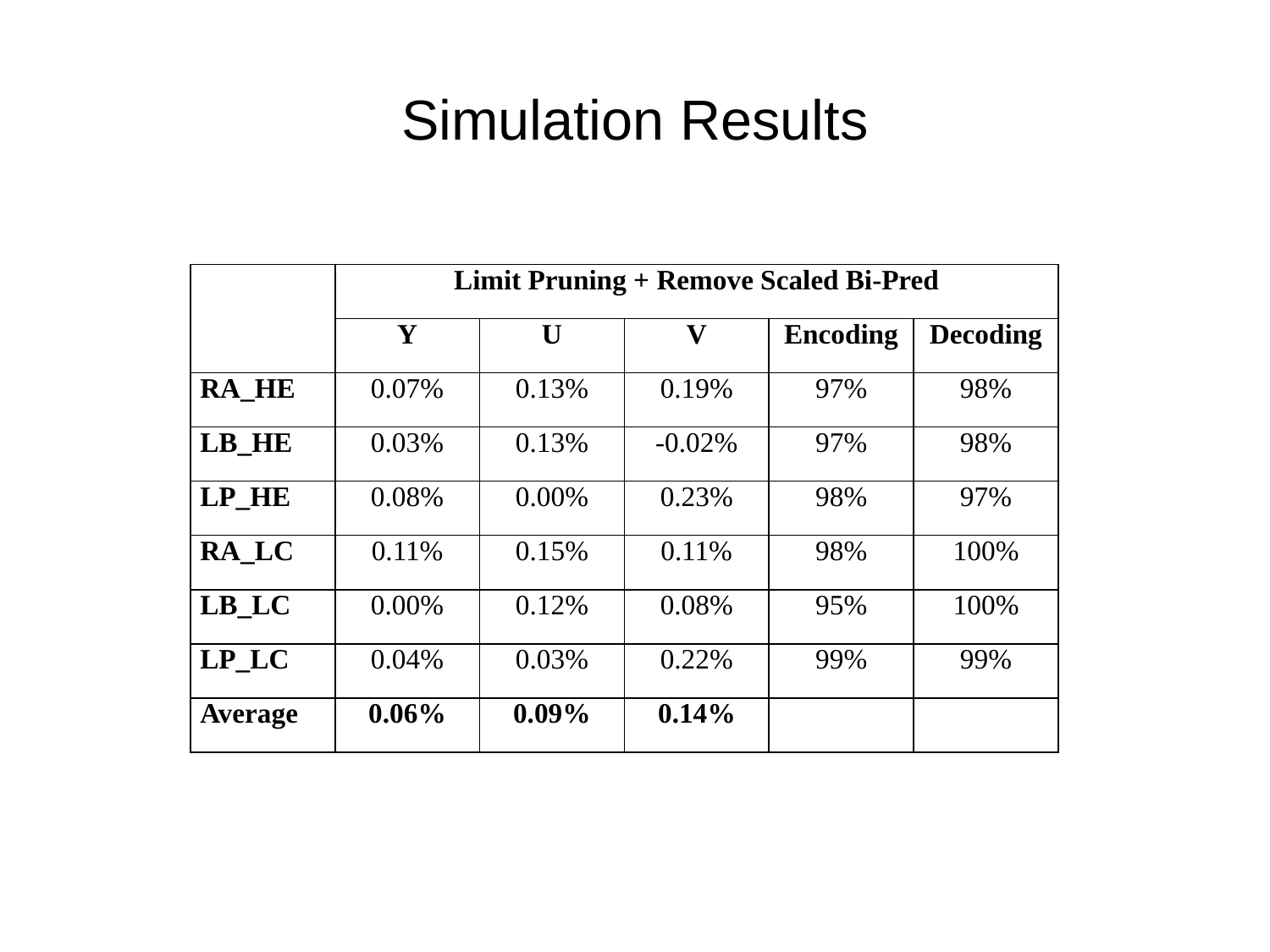

# Simulation Results
|  | Limit Pruning + Remove Scaled Bi-Pred |  |  |  |  |
| --- | --- | --- | --- | --- | --- |
|  | Y | U | V | Encoding | Decoding |
| RA\_HE | 0.07% | 0.13% | 0.19% | 97% | 98% |
| LB\_HE | 0.03% | 0.13% | -0.02% | 97% | 98% |
| LP\_HE | 0.08% | 0.00% | 0.23% | 98% | 97% |
| RA\_LC | 0.11% | 0.15% | 0.11% | 98% | 100% |
| LB\_LC | 0.00% | 0.12% | 0.08% | 95% | 100% |
| LP\_LC | 0.04% | 0.03% | 0.22% | 99% | 99% |
| Average | 0.06% | 0.09% | 0.14% |  |  |